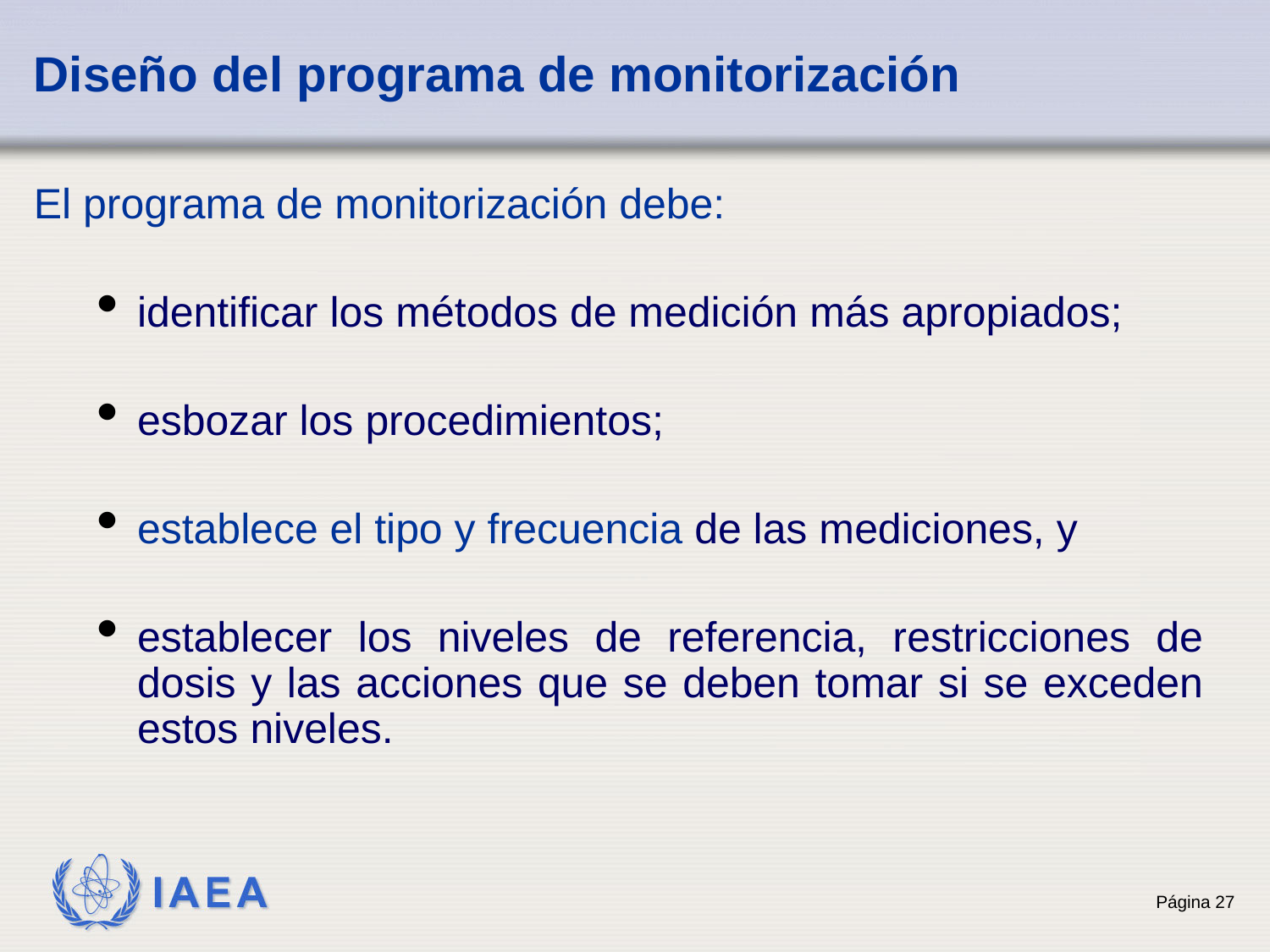

# Diseño del programa de monitorización
El programa de monitorización debe:

identificar los métodos de medición más apropiados;

esbozar los procedimientos;

establece el tipo y frecuencia de las mediciones, y

establecer los niveles de referencia, restricciones de dosis y las acciones que se deben tomar si se exceden estos niveles.
27